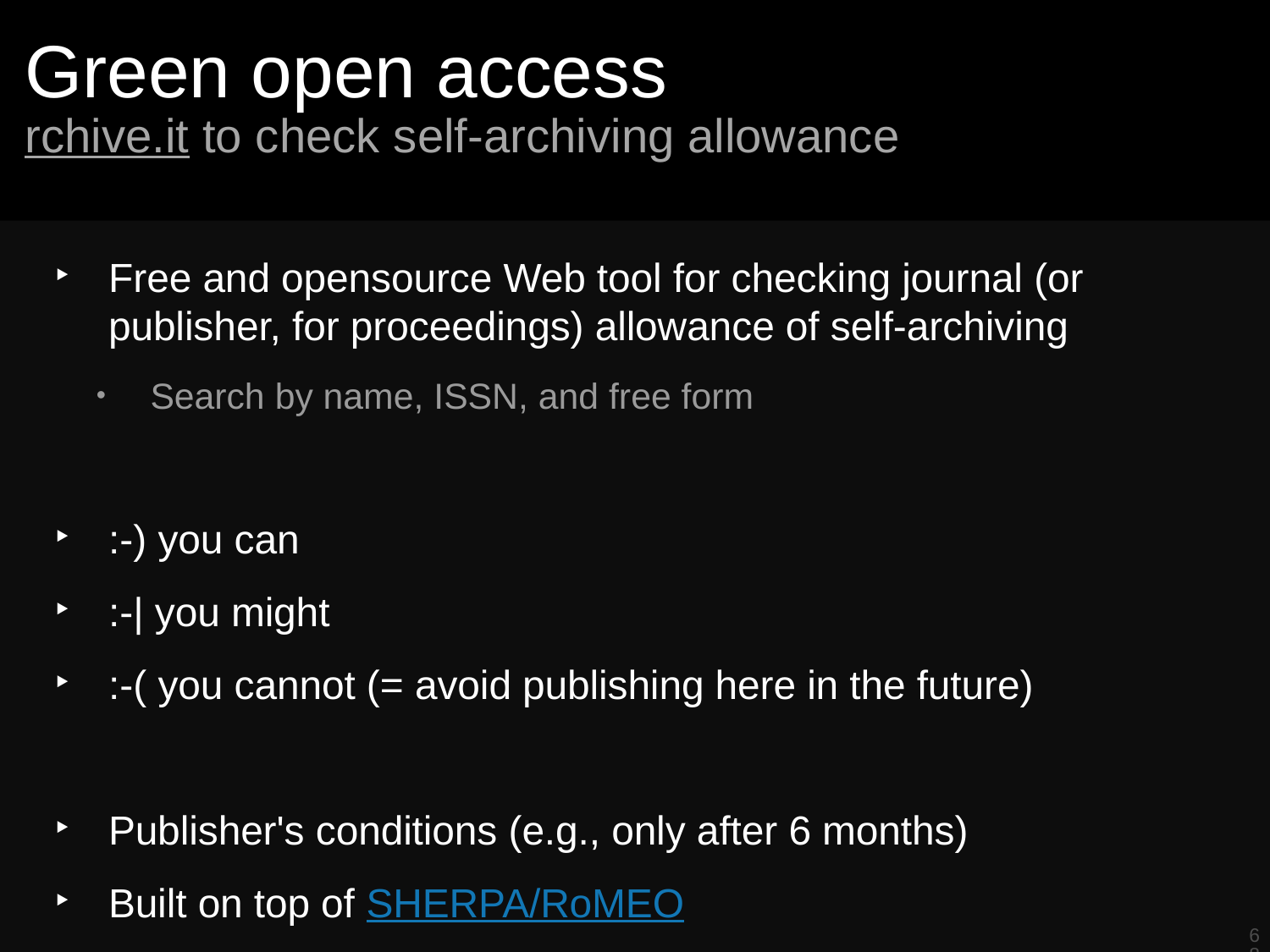

# Green open access
rchive.it to check self-archiving allowance
​Free and opensource Web tool for checking journal (or publisher, for proceedings) allowance of self-archiving
Search by name, ISSN, and free form

:-) you can
:-| you might
:-( you cannot (= avoid publishing here in the future)

Publisher's conditions (e.g., only after 6 months)
Built on top of SHERPA/RoMEO
68